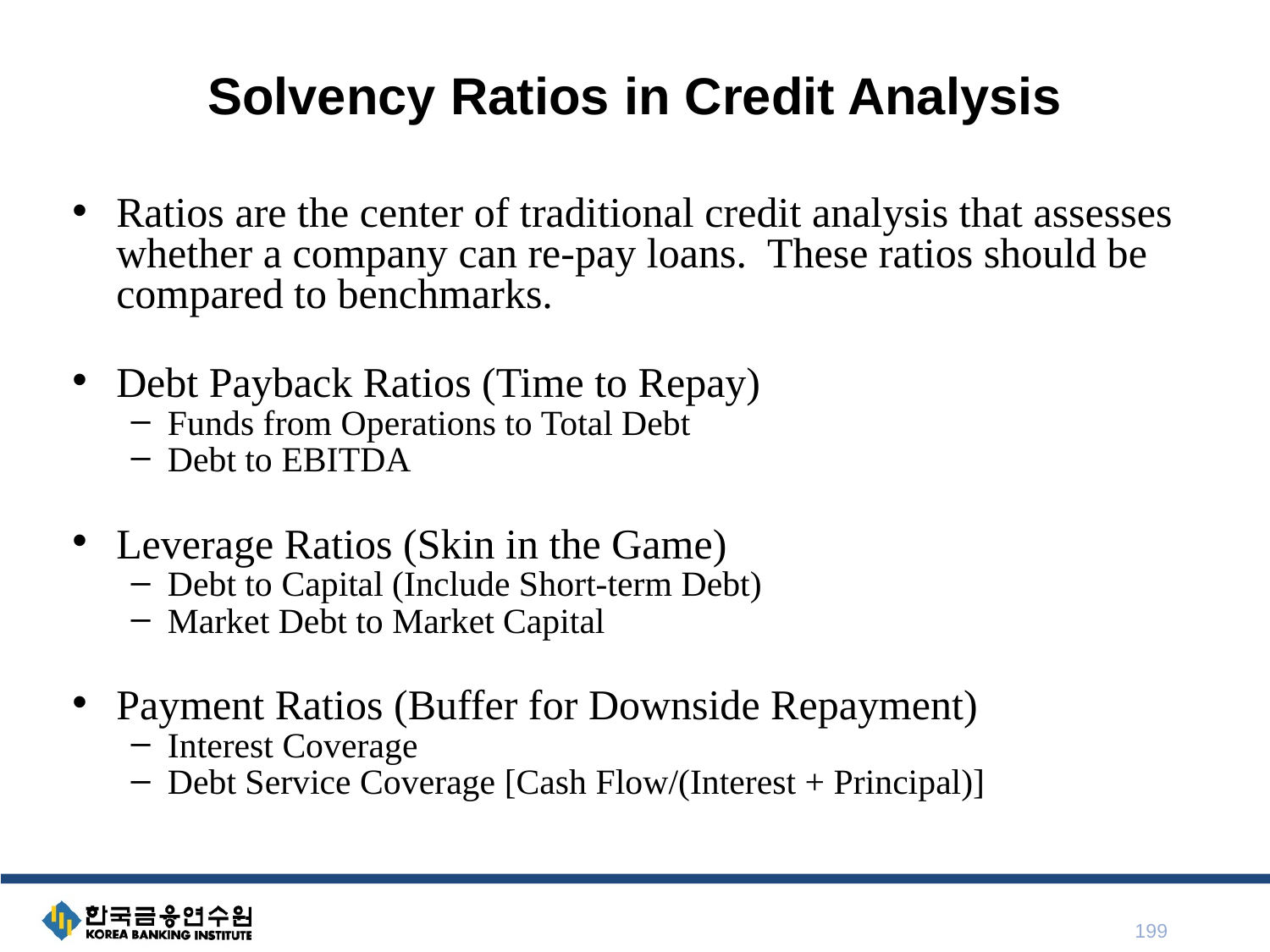

# Solvency Ratios in Credit Analysis
Ratios are the center of traditional credit analysis that assesses whether a company can re-pay loans.  These ratios should be compared to benchmarks.

Debt Payback Ratios (Time to Repay)
Funds from Operations to Total Debt
Debt to EBITDA

Leverage Ratios (Skin in the Game)
Debt to Capital (Include Short-term Debt)
Market Debt to Market Capital

Payment Ratios (Buffer for Downside Repayment)
Interest Coverage
Debt Service Coverage [Cash Flow/(Interest + Principal)]
199